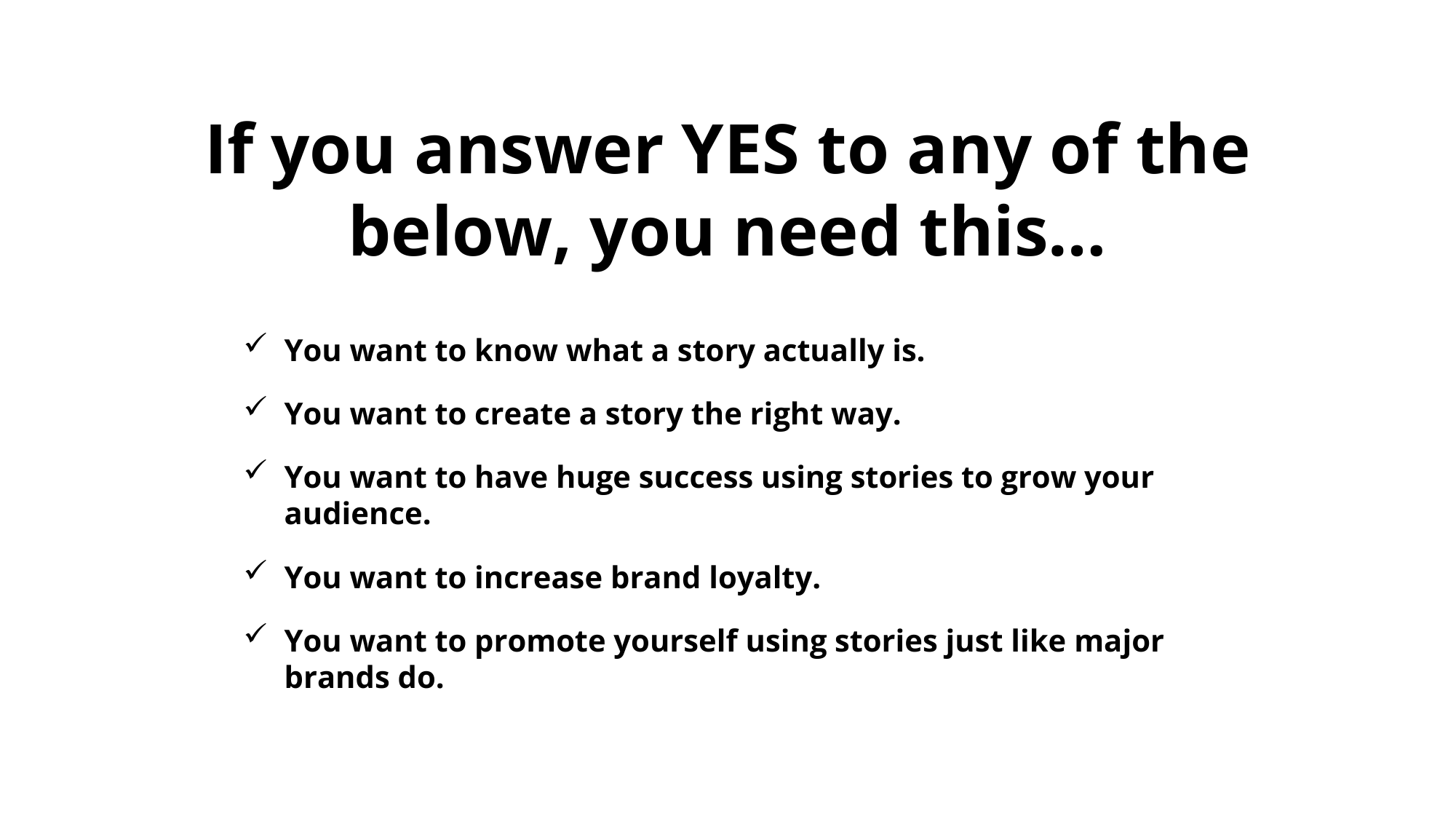

If you answer YES to any of the below, you need this…
You want to know what a story actually is.
You want to create a story the right way.
You want to have huge success using stories to grow your audience.
You want to increase brand loyalty.
You want to promote yourself using stories just like major brands do.